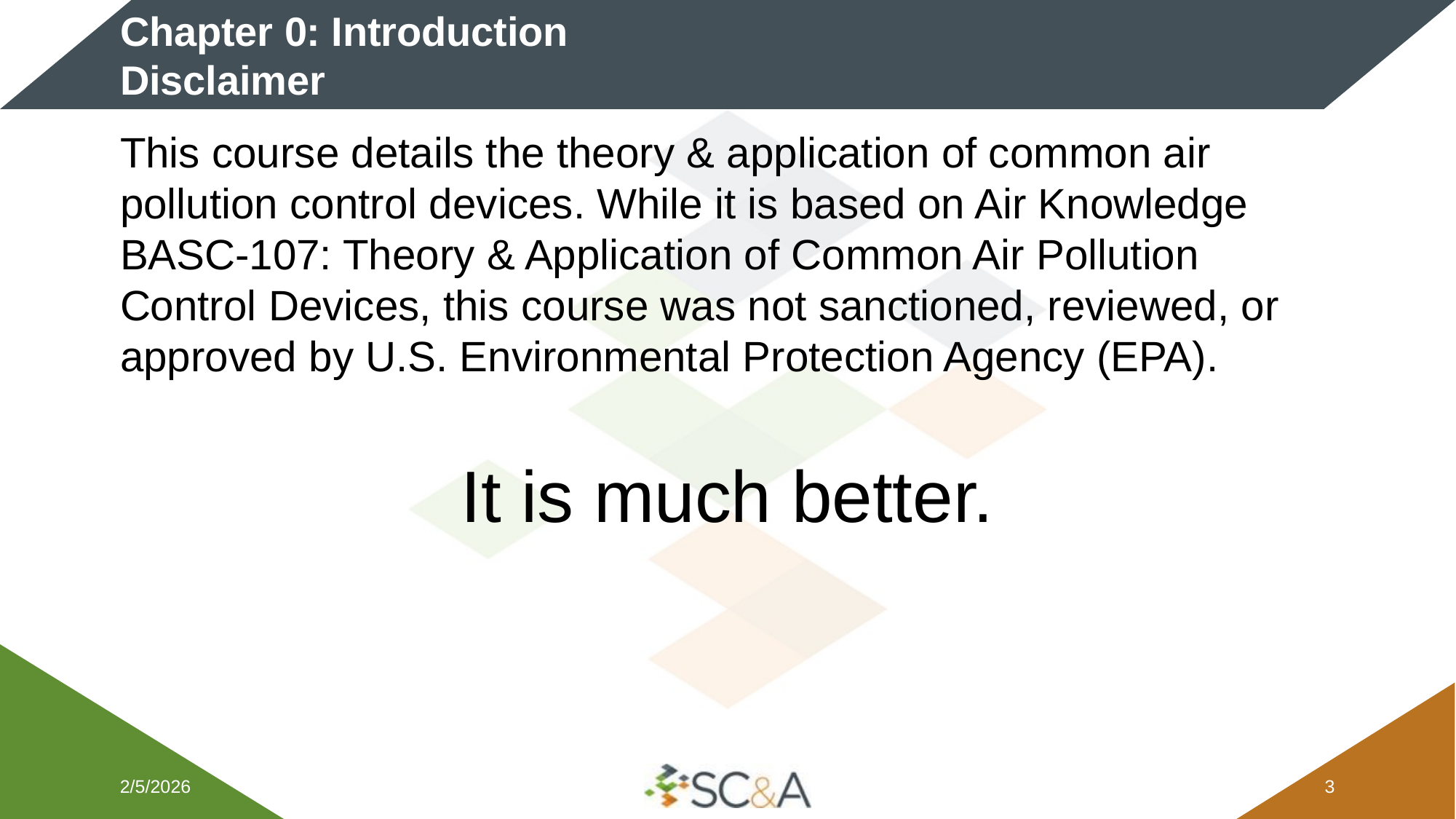

# Chapter 0: Introduction Disclaimer
This course details the theory & application of common air pollution control devices. While it is based on Air Knowledge BASC-107: Theory & Application of Common Air Pollution Control Devices, this course was not sanctioned, reviewed, or approved by U.S. Environmental Protection Agency (EPA).

It is much better.
2/5/2026
3